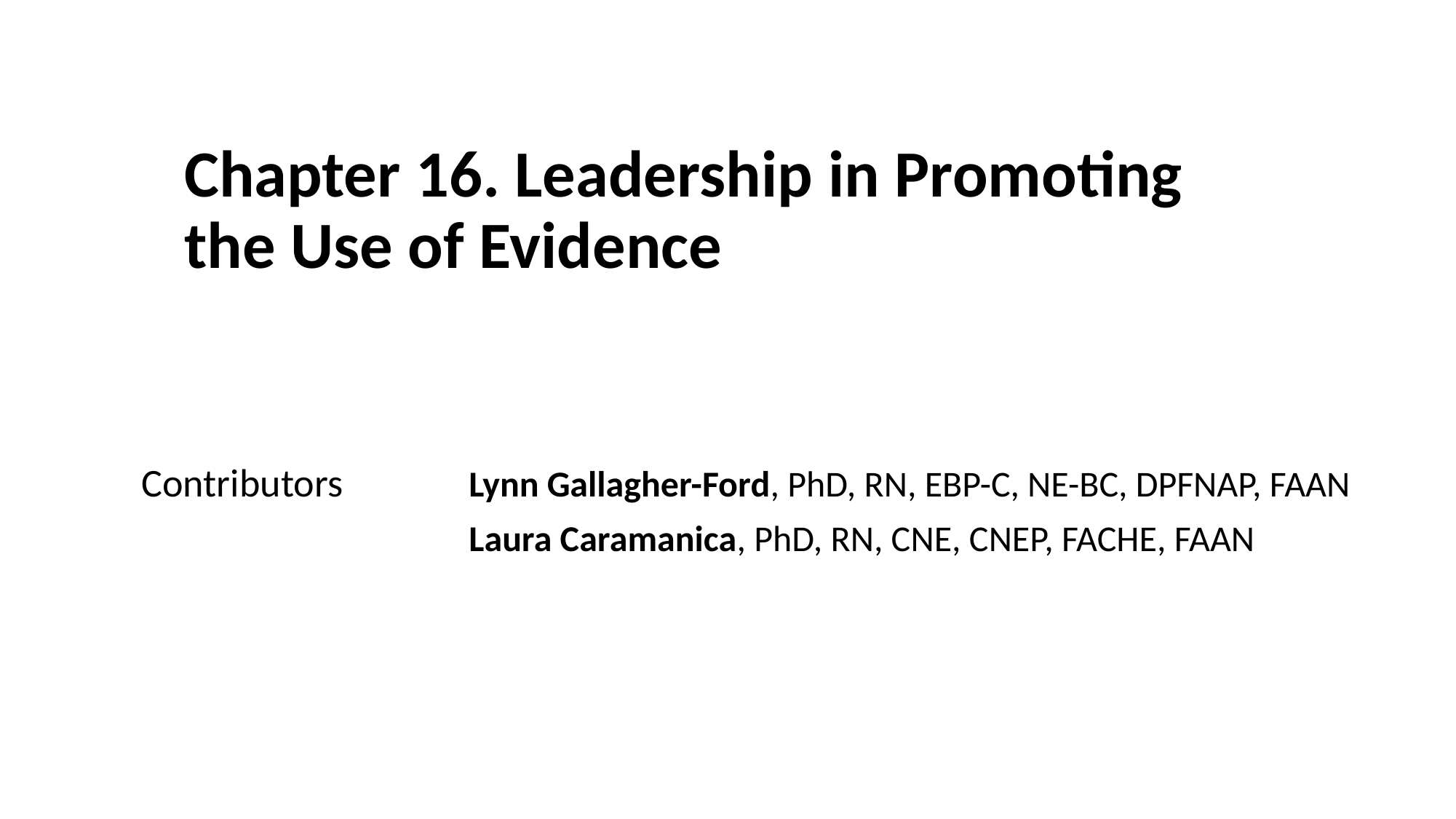

# Chapter 16. Leadership in Promoting the Use of Evidence
Contributors		Lynn Gallagher-Ford, PhD, RN, EBP-C, NE-BC, DPFNAP, FAAN
			Laura Caramanica, PhD, RN, CNE, CNEP, FACHE, FAAN